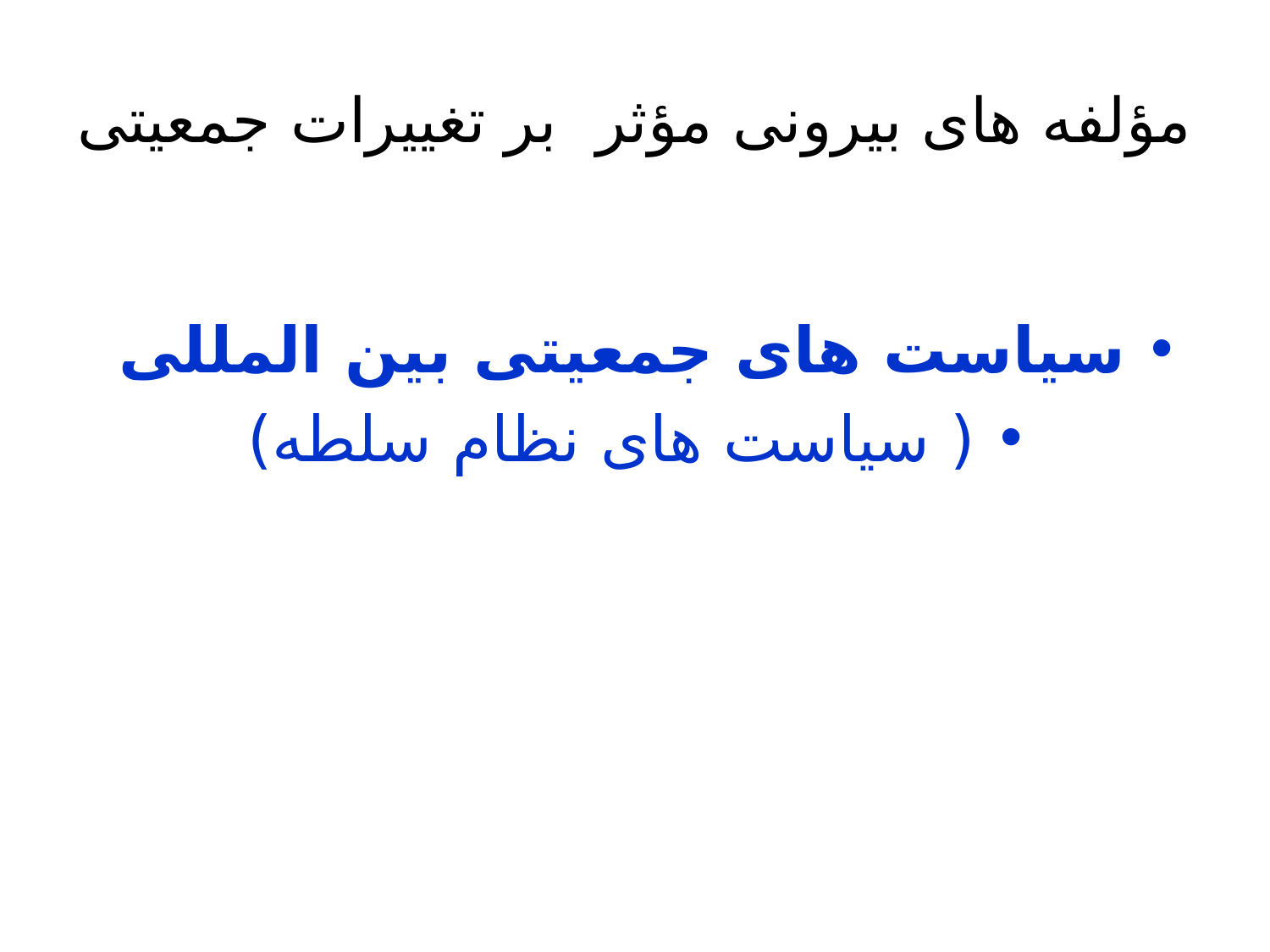

# مؤلفه های بیرونی مؤثر  بر تغییرات جمعیتی

سیاست های جمعیتی بین المللی
( سیاست های نظام سلطه)